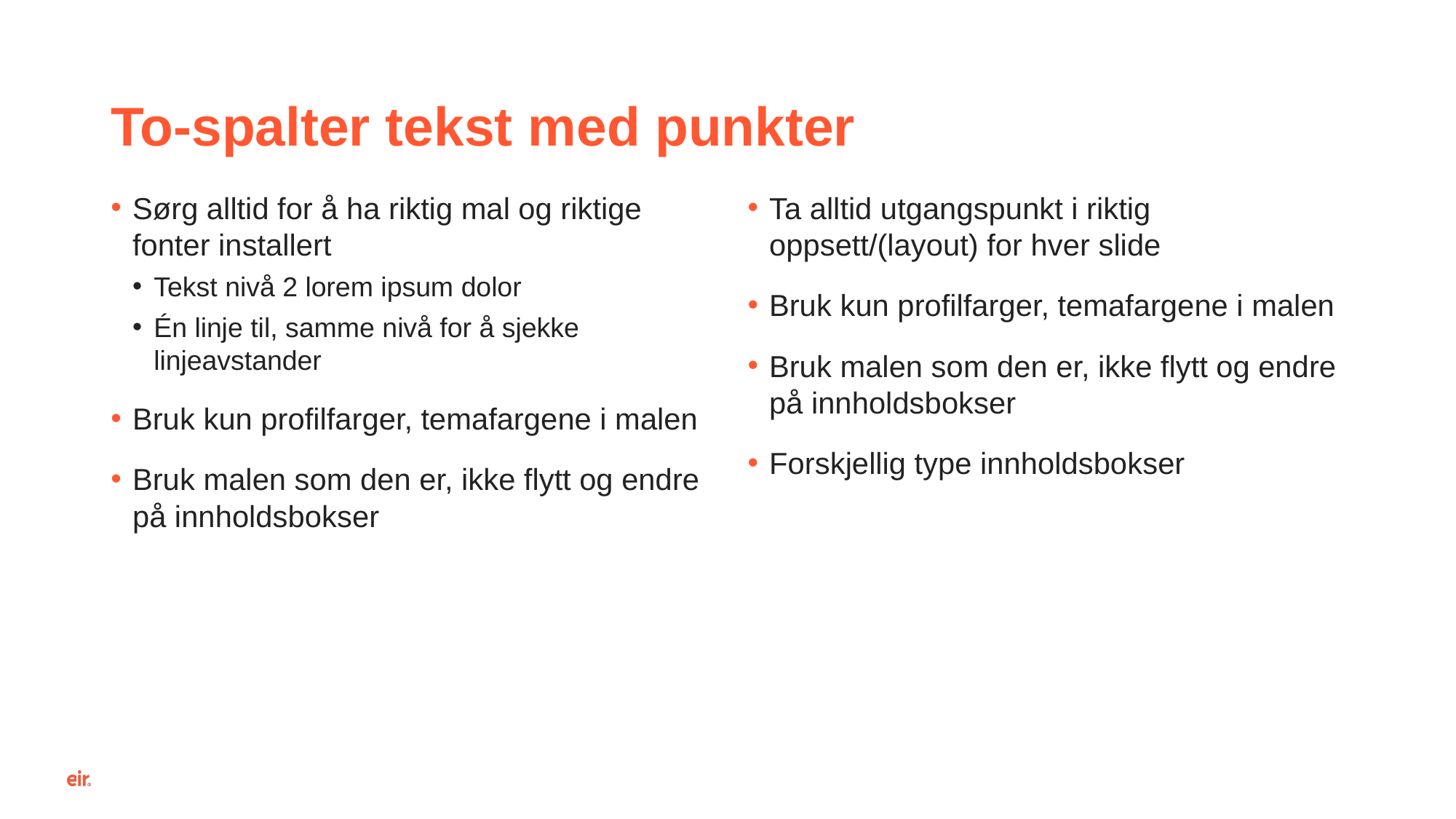

# To-spalter tekst med punkter
Ta alltid utgangspunkt i riktig oppsett/(layout) for hver slide
Bruk kun profilfarger, temafargene i malen
Bruk malen som den er, ikke flytt og endre på innholdsbokser
Forskjellig type innholdsbokser
Sørg alltid for å ha riktig mal og riktige fonter installert
Tekst nivå 2 lorem ipsum dolor
Én linje til, samme nivå for å sjekke linjeavstander
Bruk kun profilfarger, temafargene i malen
Bruk malen som den er, ikke flytt og endre på innholdsbokser